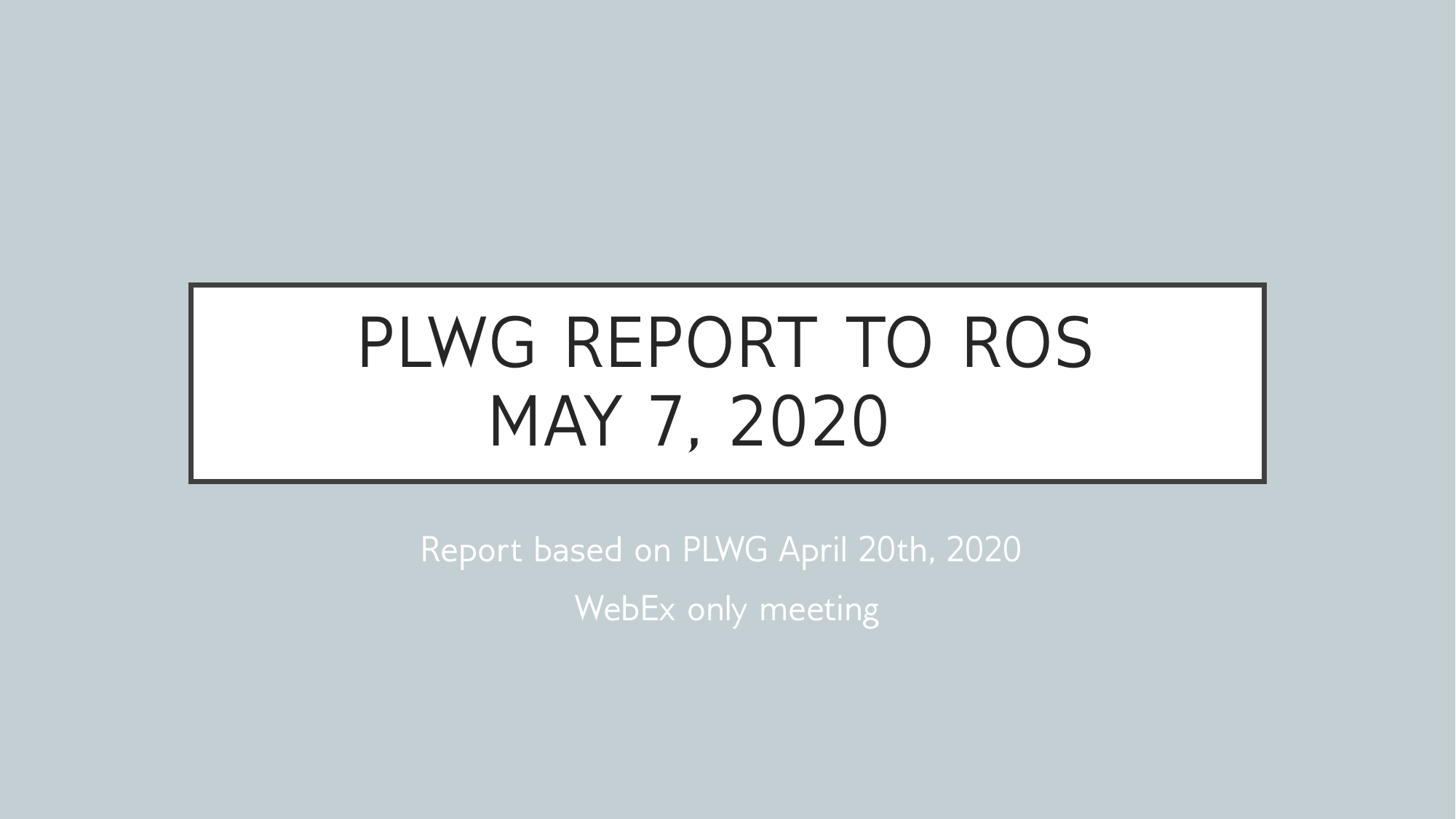

# PLWG report to ROS May 7, 2020
Report based on PLWG April 20th, 2020
WebEx only meeting